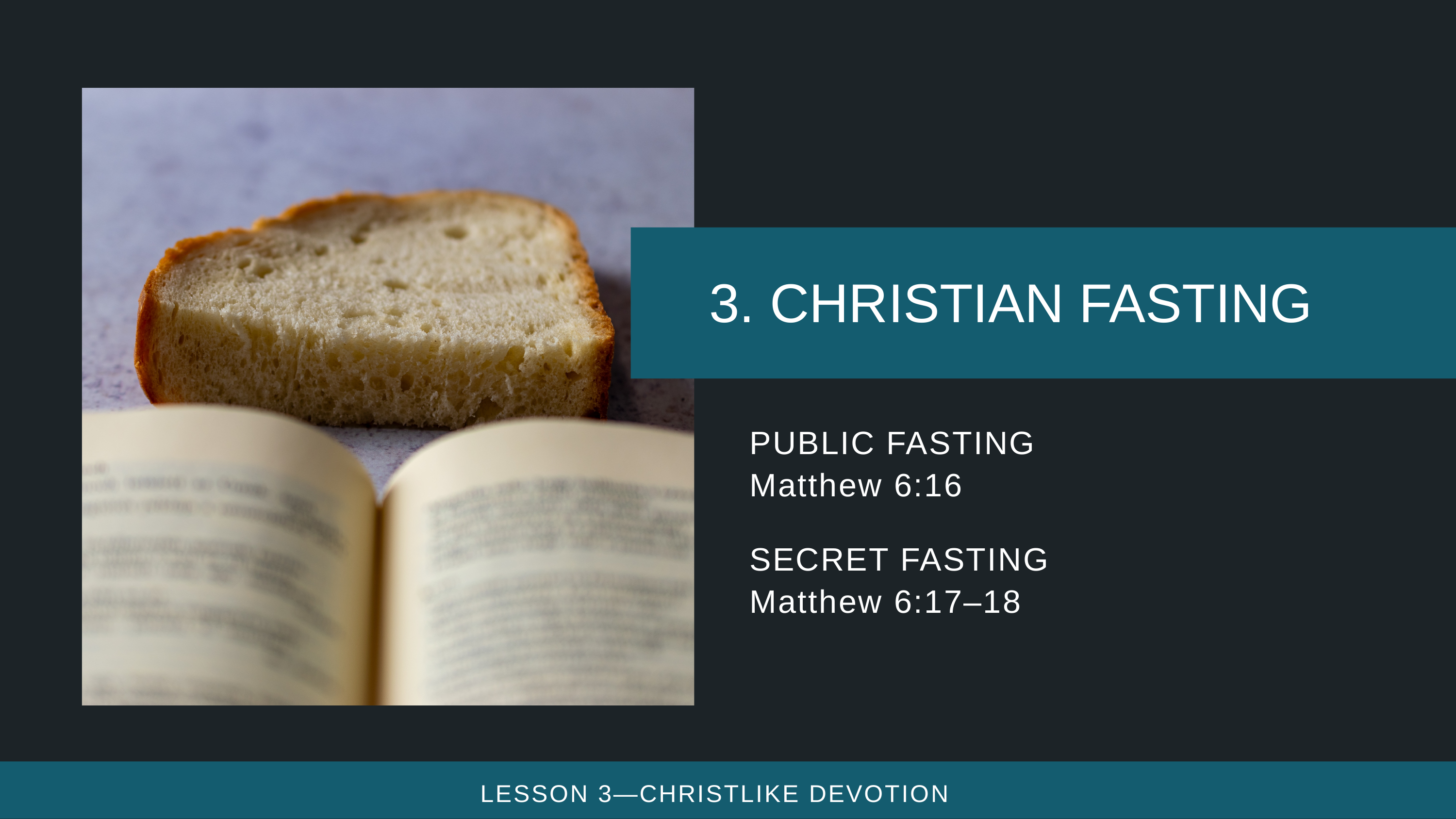

PUBLIC FASTING
Matthew 6:16

SECRET FASTING
Matthew 6:17–18